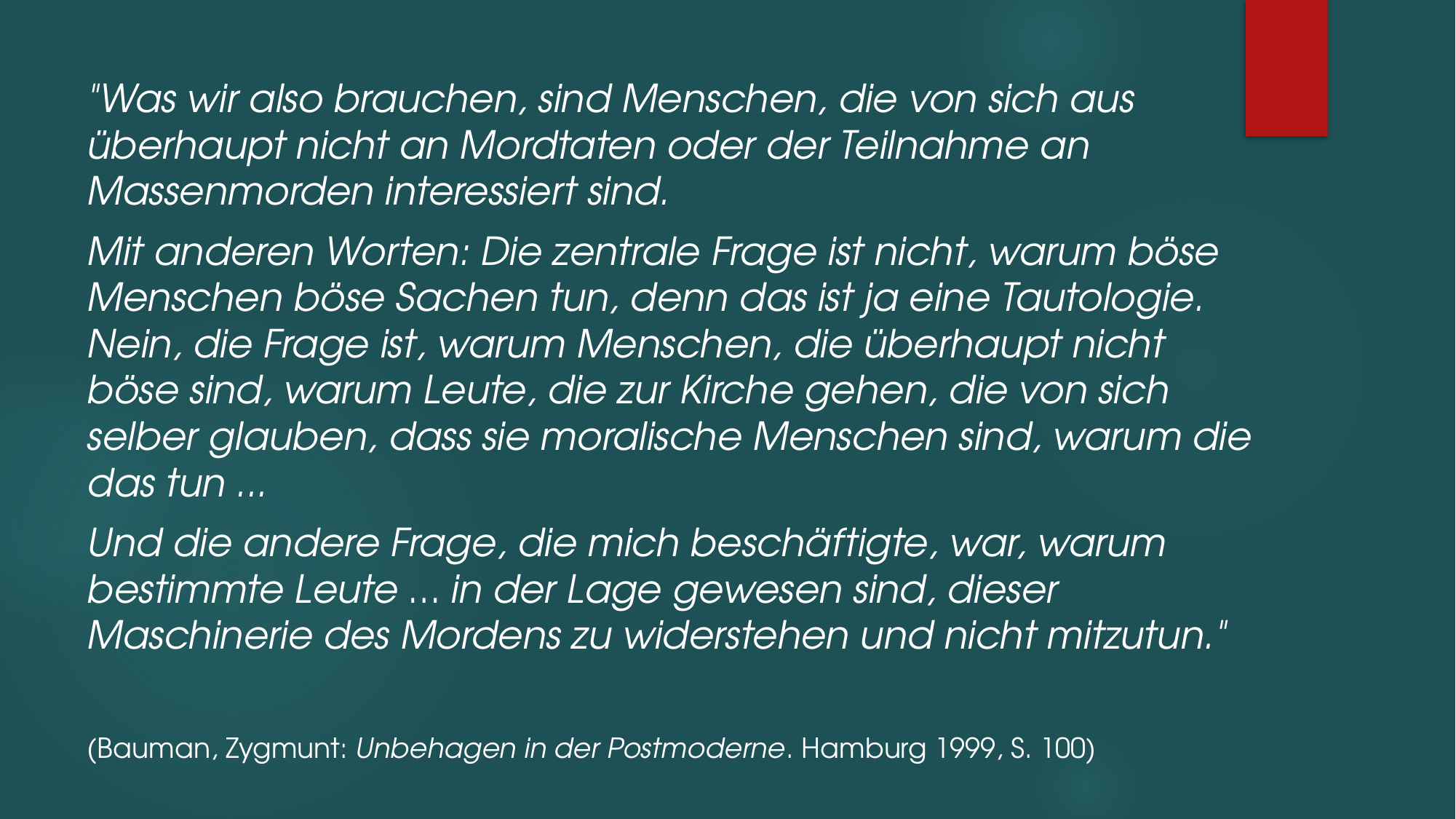

"Was wir also brauchen, sind Menschen, die von sich aus überhaupt nicht an Mordtaten oder der Teilnahme an Massenmorden interessiert sind.
Mit anderen Worten: Die zentrale Frage ist nicht, warum böse Menschen böse Sachen tun, denn das ist ja eine Tautologie. Nein, die Frage ist, warum Menschen, die überhaupt nicht böse sind, warum Leute, die zur Kirche gehen, die von sich selber glauben, dass sie moralische Menschen sind, warum die das tun ...
Und die andere Frage, die mich beschäftigte, war, warum bestimmte Leute … in der Lage gewesen sind, dieser Maschinerie des Mordens zu widerstehen und nicht mitzutun."

(Bauman, Zygmunt: Unbehagen in der Postmoderne. Hamburg 1999, S. 100)